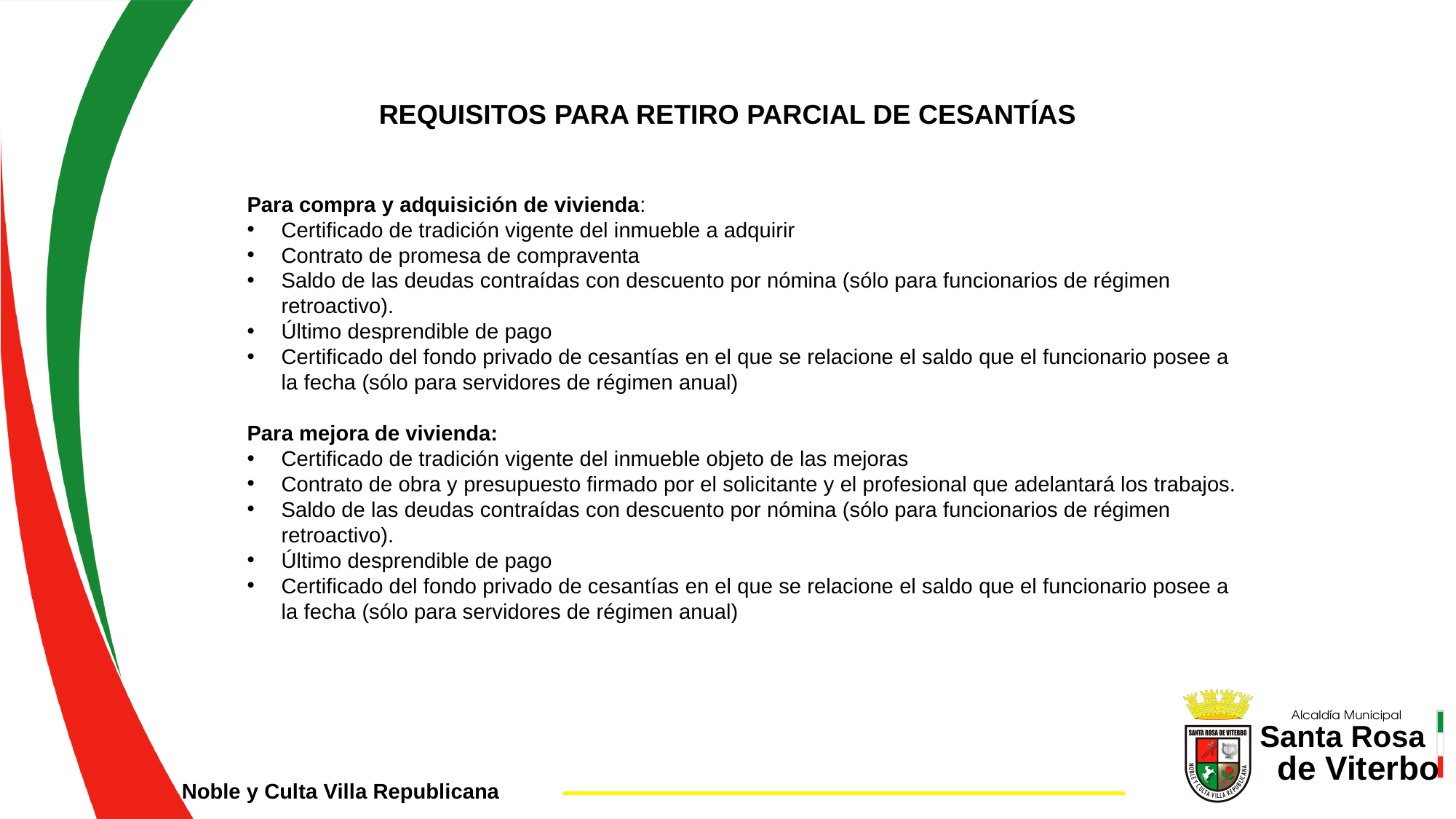

REQUISITOS PARA RETIRO PARCIAL DE CESANTÍAS
Para compra y adquisición de vivienda:
Certificado de tradición vigente del inmueble a adquirir
Contrato de promesa de compraventa
Saldo de las deudas contraídas con descuento por nómina (sólo para funcionarios de régimen retroactivo).
Último desprendible de pago
Certificado del fondo privado de cesantías en el que se relacione el saldo que el funcionario posee a la fecha (sólo para servidores de régimen anual)

Para mejora de vivienda:
Certificado de tradición vigente del inmueble objeto de las mejoras
Contrato de obra y presupuesto firmado por el solicitante y el profesional que adelantará los trabajos.
Saldo de las deudas contraídas con descuento por nómina (sólo para funcionarios de régimen retroactivo).
Último desprendible de pago
Certificado del fondo privado de cesantías en el que se relacione el saldo que el funcionario posee a la fecha (sólo para servidores de régimen anual)